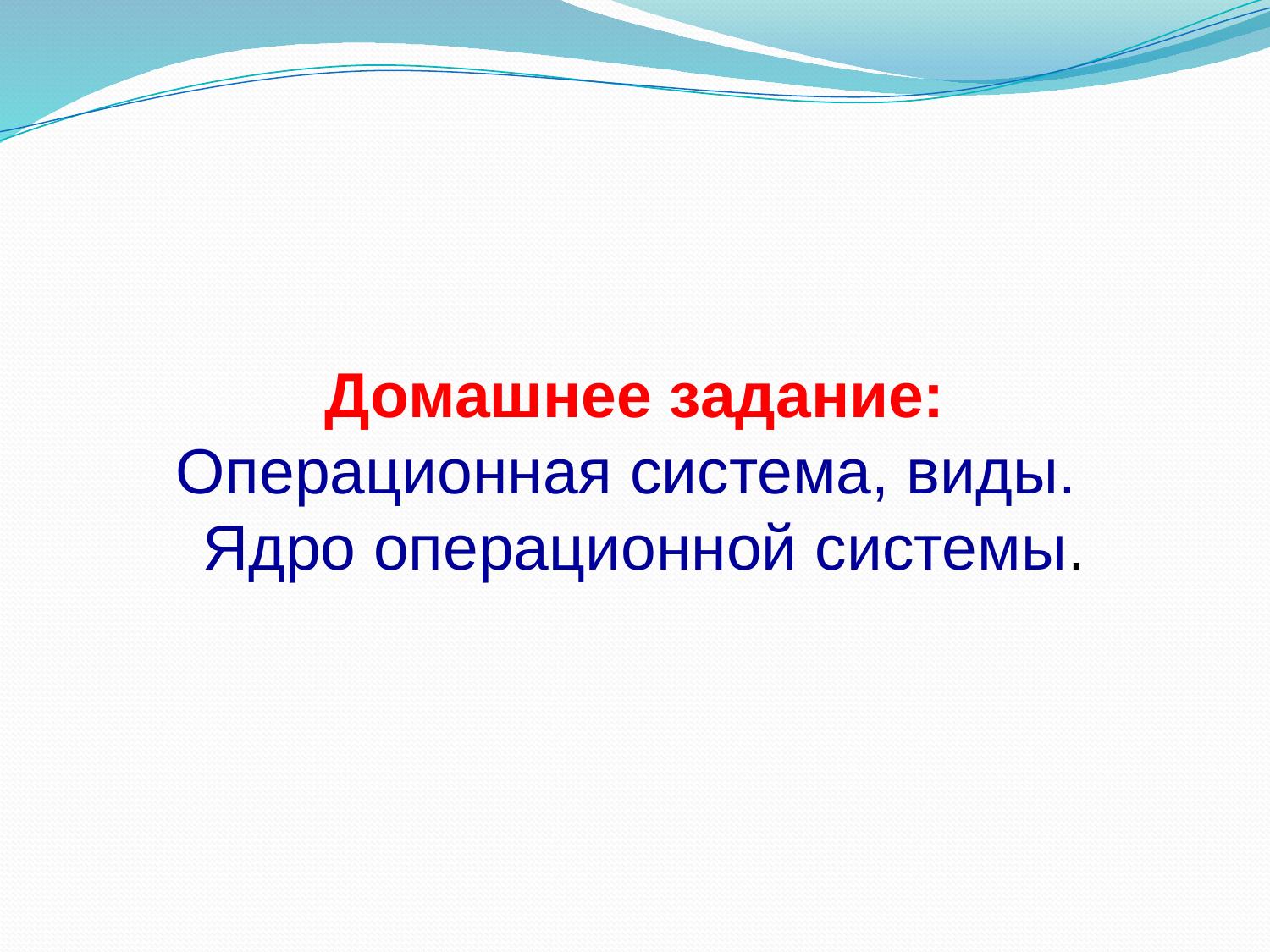

Домашнее задание:
Операционная система, виды.
 Ядро операционной системы.